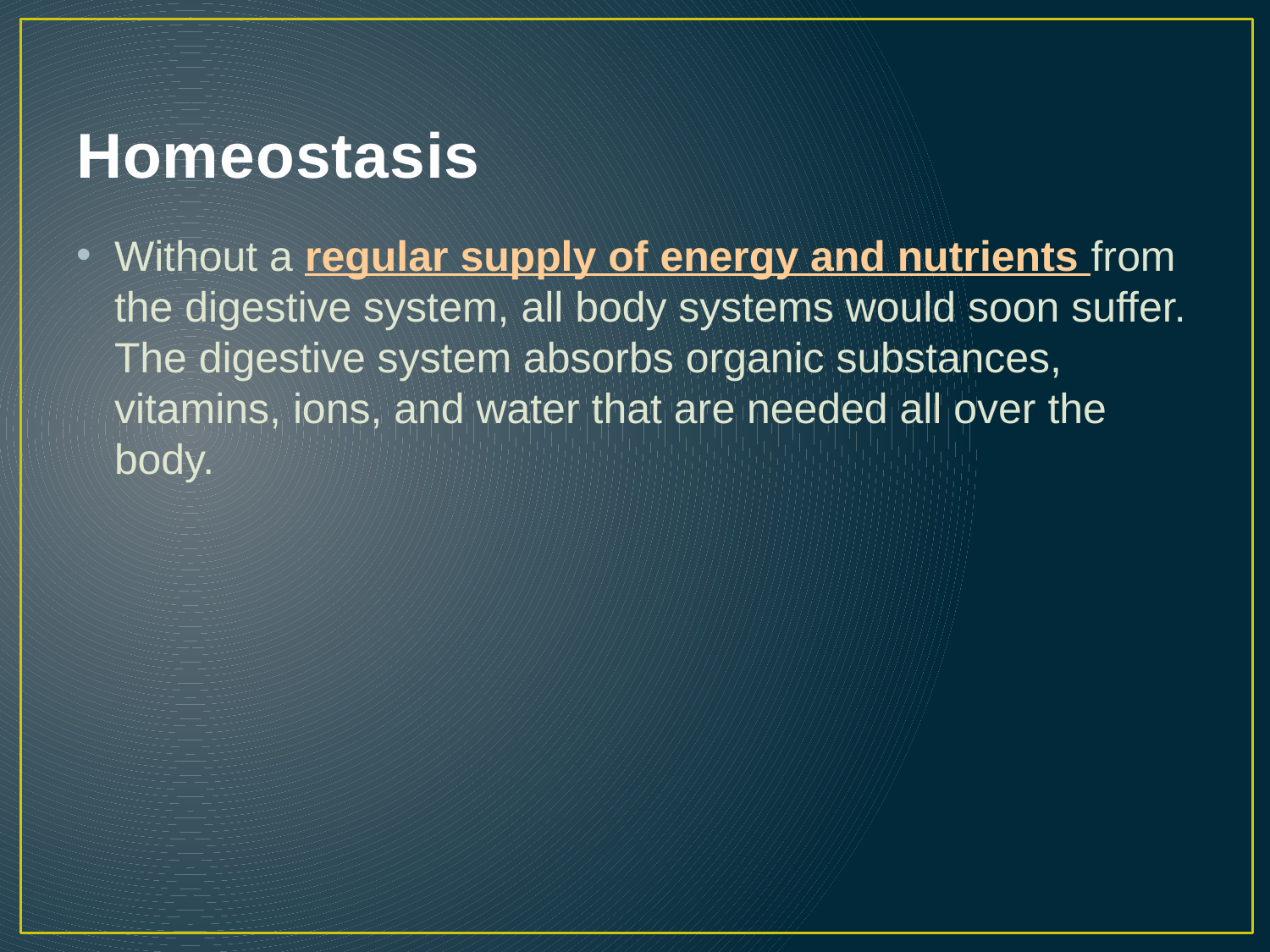

# Homeostasis
Without a regular supply of energy and nutrients from the digestive system, all body systems would soon suffer. The digestive system absorbs organic substances, vitamins, ions, and water that are needed all over the body.